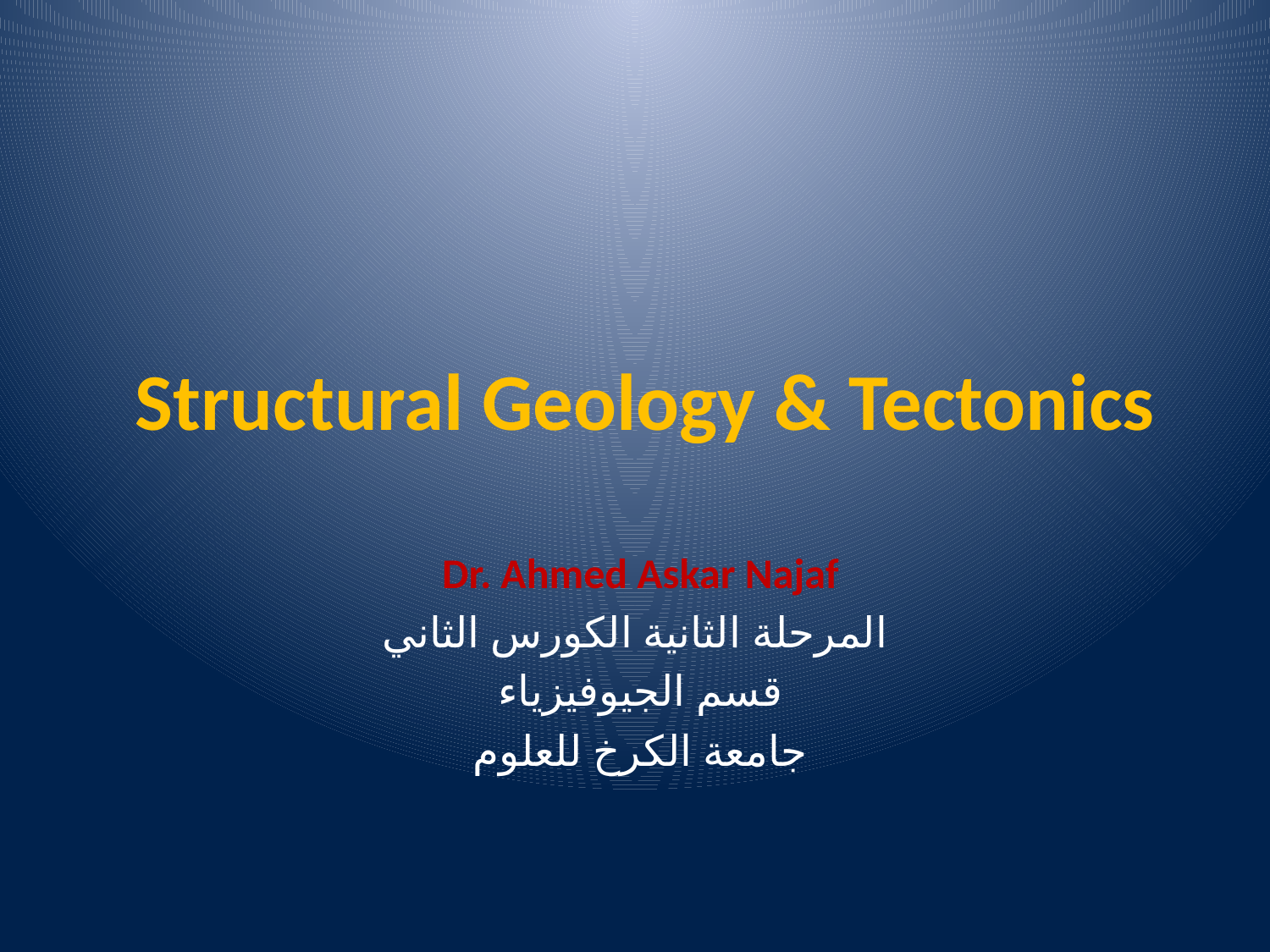

# Structural Geology & Tectonics
Dr. Ahmed Askar Najaf
 المرحلة الثانية الكورس الثاني
قسم الجيوفيزياء
جامعة الكرخ للعلوم